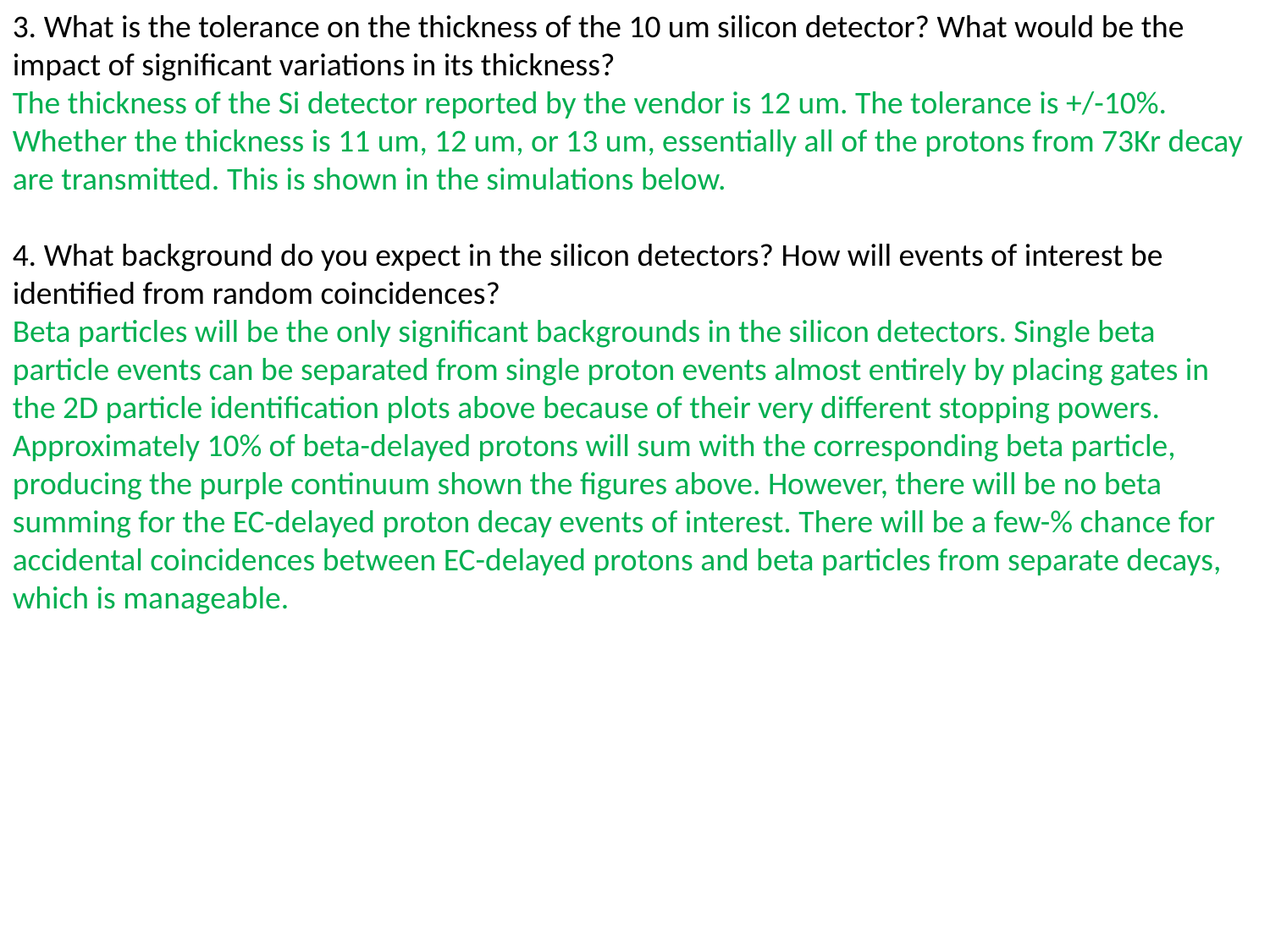

3. What is the tolerance on the thickness of the 10 um silicon detector? What would be the impact of significant variations in its thickness?
The thickness of the Si detector reported by the vendor is 12 um. The tolerance is +/-10%. Whether the thickness is 11 um, 12 um, or 13 um, essentially all of the protons from 73Kr decay are transmitted. This is shown in the simulations below.

4. What background do you expect in the silicon detectors? How will events of interest be identified from random coincidences?
Beta particles will be the only significant backgrounds in the silicon detectors. Single beta particle events can be separated from single proton events almost entirely by placing gates in the 2D particle identification plots above because of their very different stopping powers. Approximately 10% of beta-delayed protons will sum with the corresponding beta particle, producing the purple continuum shown the figures above. However, there will be no beta summing for the EC-delayed proton decay events of interest. There will be a few-% chance for accidental coincidences between EC-delayed protons and beta particles from separate decays, which is manageable.